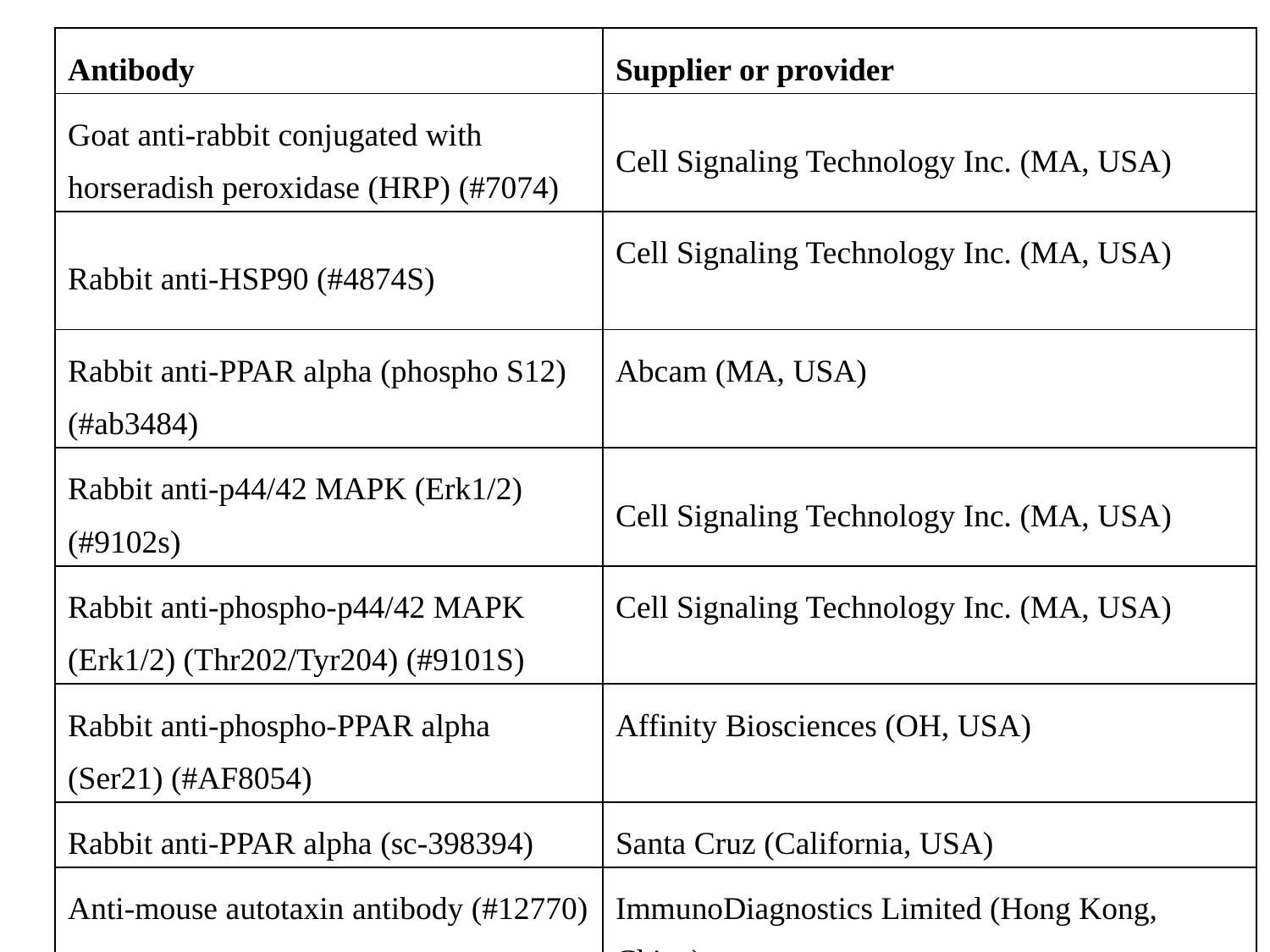

| Antibody | Supplier or provider |
| --- | --- |
| Goat anti-rabbit conjugated with horseradish peroxidase (HRP) (#7074) | Cell Signaling Technology Inc. (MA, USA) |
| Rabbit anti-HSP90 (#4874S) | Cell Signaling Technology Inc. (MA, USA) |
| Rabbit anti-PPAR alpha (phospho S12) (#ab3484) | Abcam (MA, USA) |
| Rabbit anti-p44/42 MAPK (Erk1/2) (#9102s) | Cell Signaling Technology Inc. (MA, USA) |
| Rabbit anti-phospho-p44/42 MAPK (Erk1/2) (Thr202/Tyr204) (#9101S) | Cell Signaling Technology Inc. (MA, USA) |
| Rabbit anti-phospho-PPAR alpha (Ser21) (#AF8054) | Affinity Biosciences (OH, USA) |
| Rabbit anti-PPAR alpha (sc-398394) | Santa Cruz (California, USA) |
| Anti-mouse autotaxin antibody (#12770) | ImmunoDiagnostics Limited (Hong Kong, China) |
| Anti-human autotaxin antibody (#11770) | ImmunoDiagnostics Limited (Hong Kong, China) |